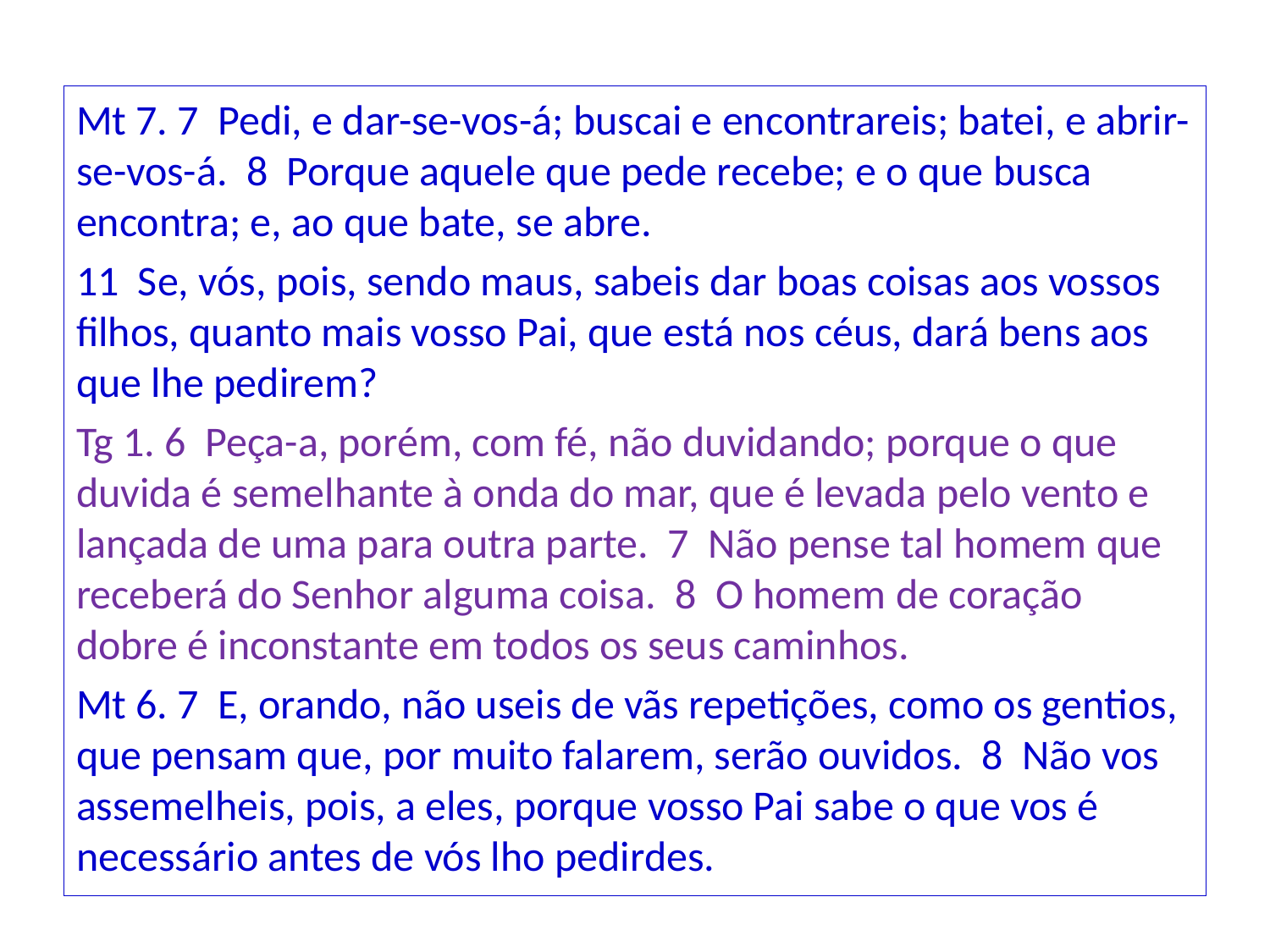

Mt 7. 7  Pedi, e dar-se-vos-á; buscai e encontrareis; batei, e abrir-se-vos-á.  8  Porque aquele que pede recebe; e o que busca encontra; e, ao que bate, se abre.
11  Se, vós, pois, sendo maus, sabeis dar boas coisas aos vossos filhos, quanto mais vosso Pai, que está nos céus, dará bens aos que lhe pedirem?
Tg 1. 6  Peça-a, porém, com fé, não duvidando; porque o que duvida é semelhante à onda do mar, que é levada pelo vento e lançada de uma para outra parte.  7  Não pense tal homem que receberá do Senhor alguma coisa.  8  O homem de coração dobre é inconstante em todos os seus caminhos.
Mt 6. 7  E, orando, não useis de vãs repetições, como os gentios, que pensam que, por muito falarem, serão ouvidos.  8  Não vos assemelheis, pois, a eles, porque vosso Pai sabe o que vos é necessário antes de vós lho pedirdes.